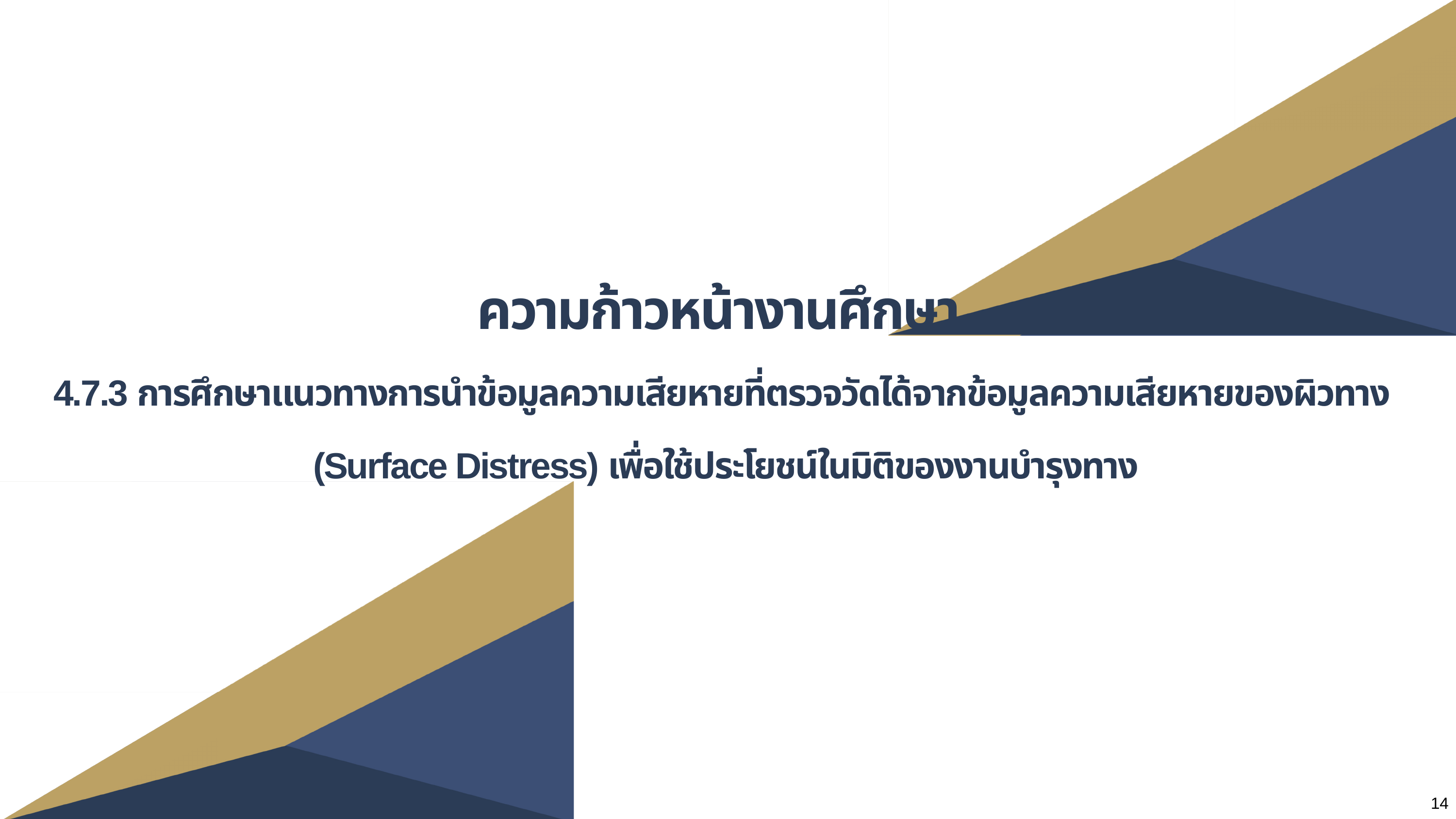

ความก้าวหน้างานศึกษา
4.7.3 การศึกษาแนวทางการนำข้อมูลความเสียหายที่ตรวจวัดได้จากข้อมูลความเสียหายของผิวทาง
(Surface Distress) เพื่อใช้ประโยชน์ในมิติของงานบำรุงทาง

14